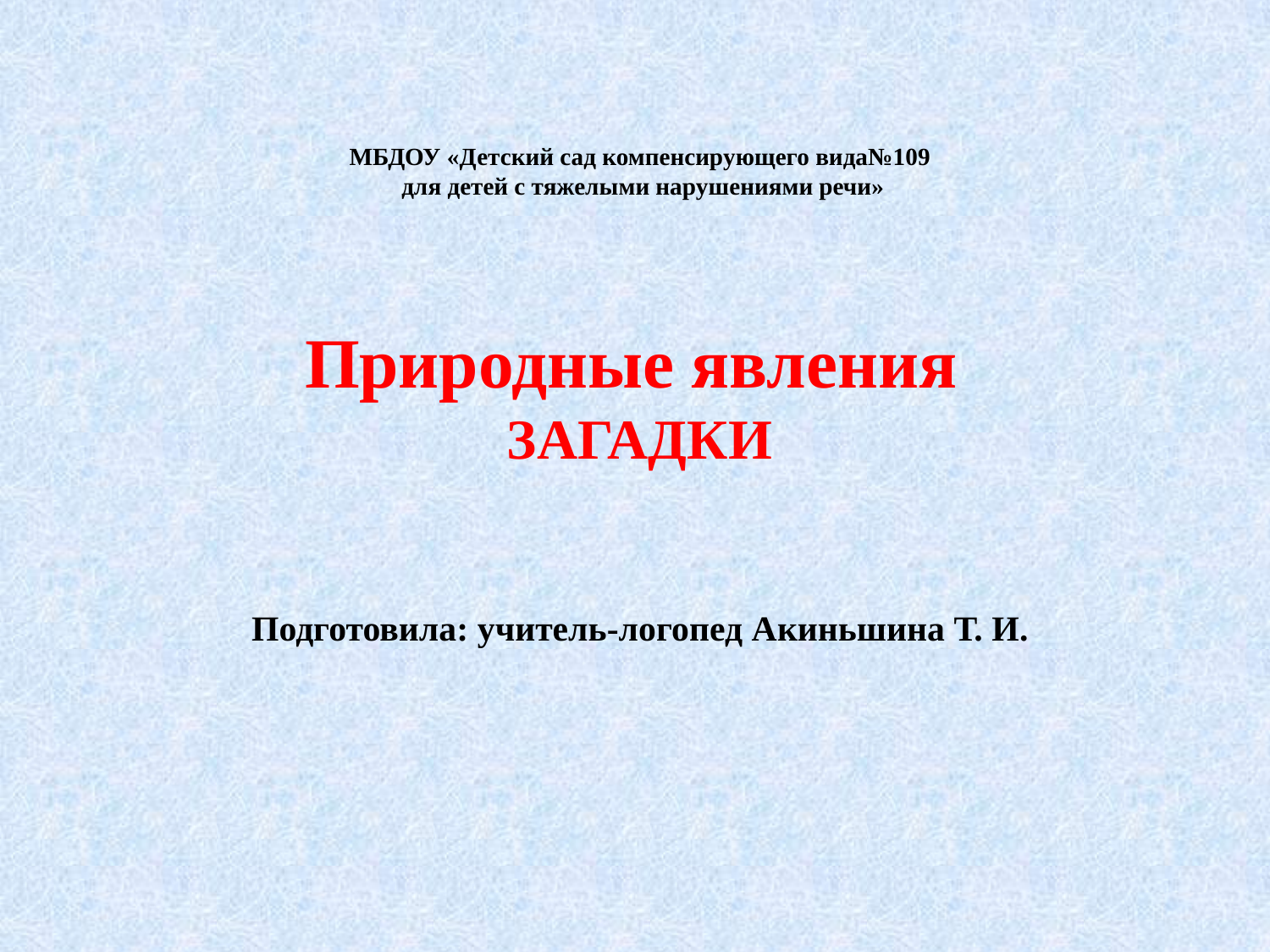

# МБДОУ «Детский сад компенсирующего вида№109 для детей с тяжелыми нарушениями речи» Природные явления ЗАГАДКИ Подготовила: учитель-логопед Акиньшина Т. И.